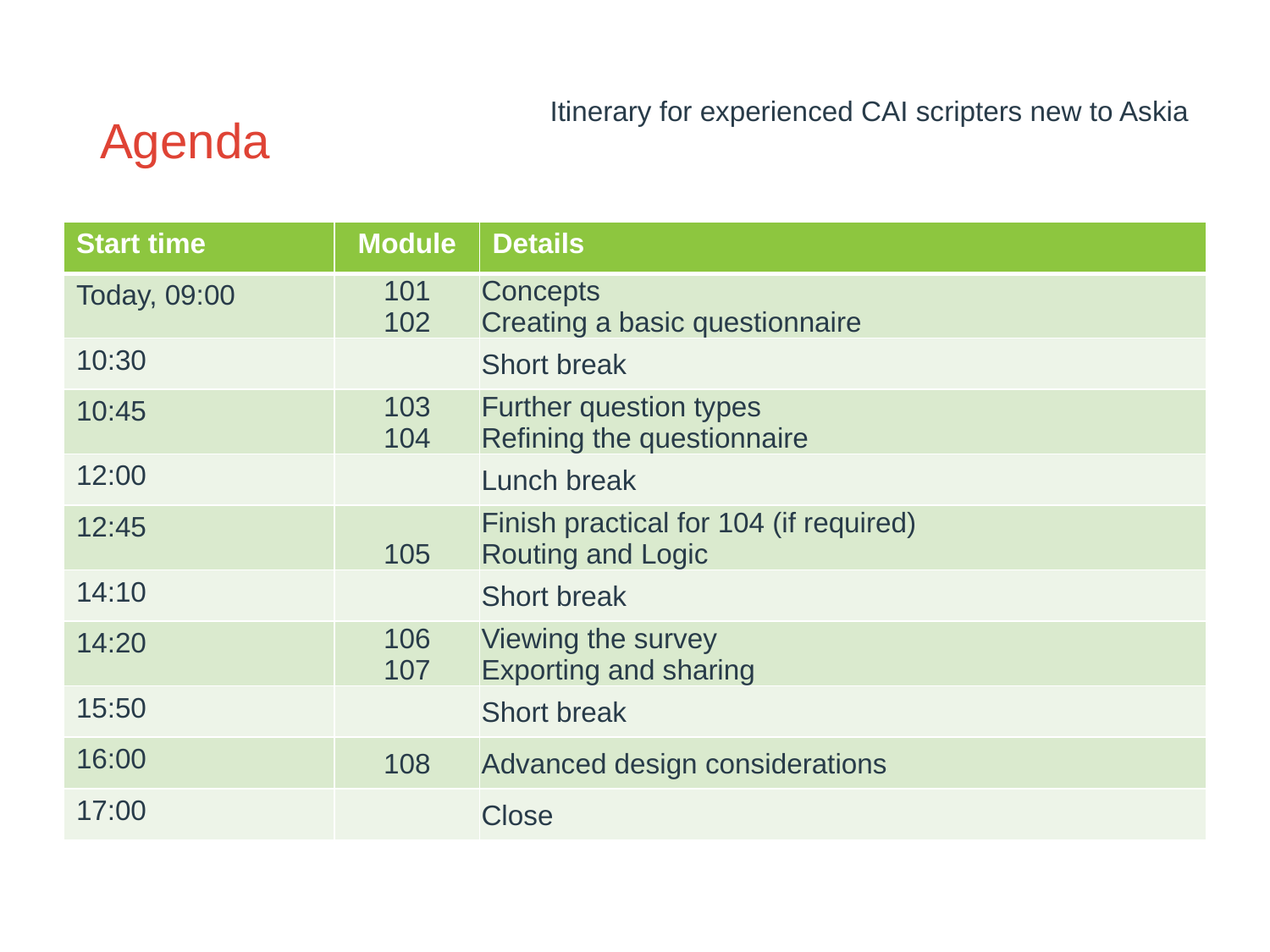

# Agenda
Itinerary for experienced CAI scripters new to Askia
| Start time | Module | Details |
| --- | --- | --- |
| Today, 09:00 | 101 102 | Concepts Creating a basic questionnaire |
| 10:30 |  | Short break |
| 10:45 | 103 104 | Further question types Refining the questionnaire |
| 12:00 |  | Lunch break |
| 12:45 | 105 | Finish practical for 104 (if required) Routing and Logic |
| 14:10 |  | Short break |
| 14:20 | 106 107 | Viewing the survey Exporting and sharing |
| 15:50 |  | Short break |
| 16:00 | 108 | Advanced design considerations |
| 17:00 |  | Close |